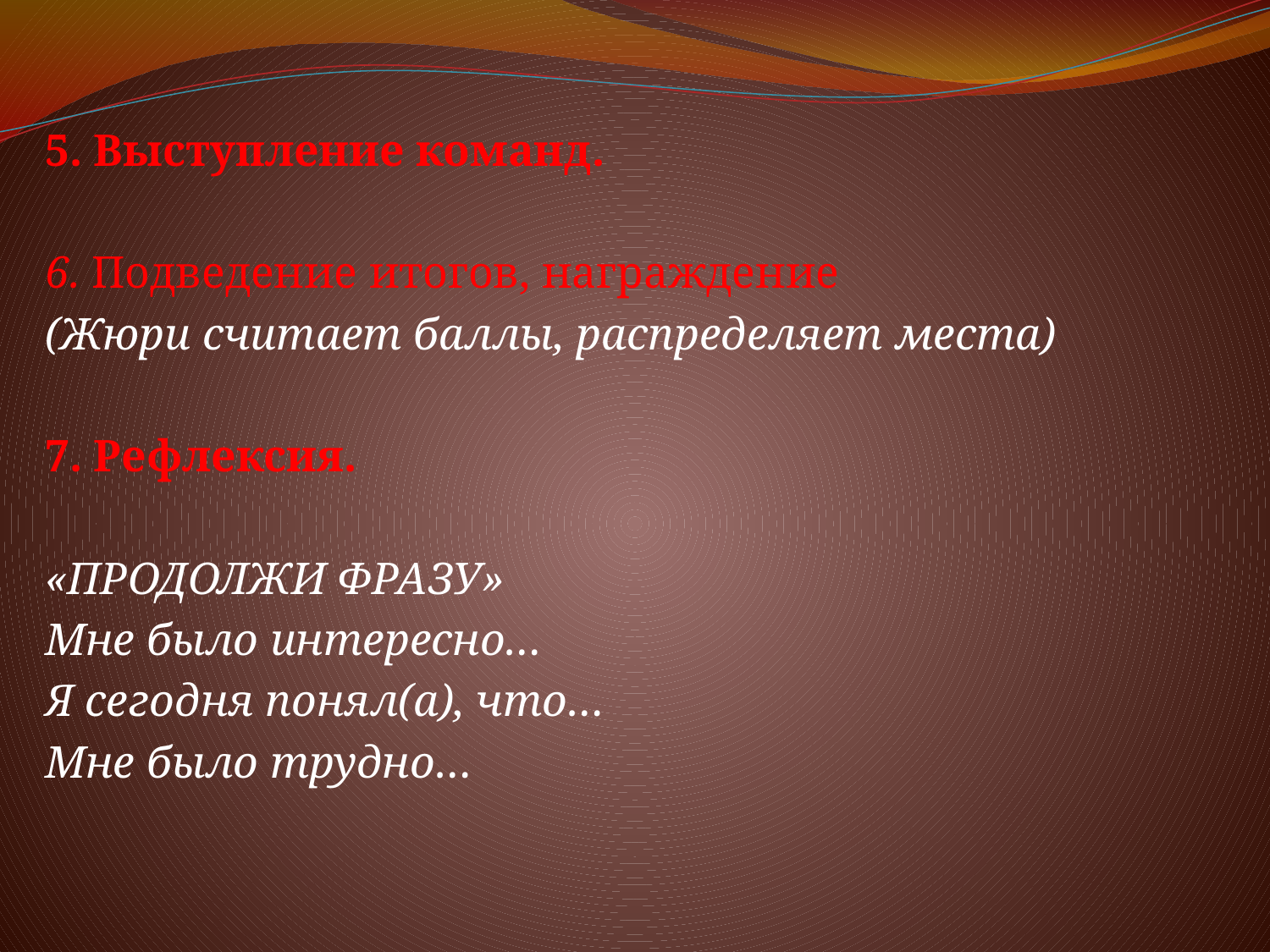

5. Выступление команд.

6. Подведение итогов, награждение
(Жюри считает баллы, распределяет места)

7. Рефлексия.

«ПРОДОЛЖИ ФРАЗУ»
Мне было интересно…
Я сегодня понял(а), что…
Мне было трудно…